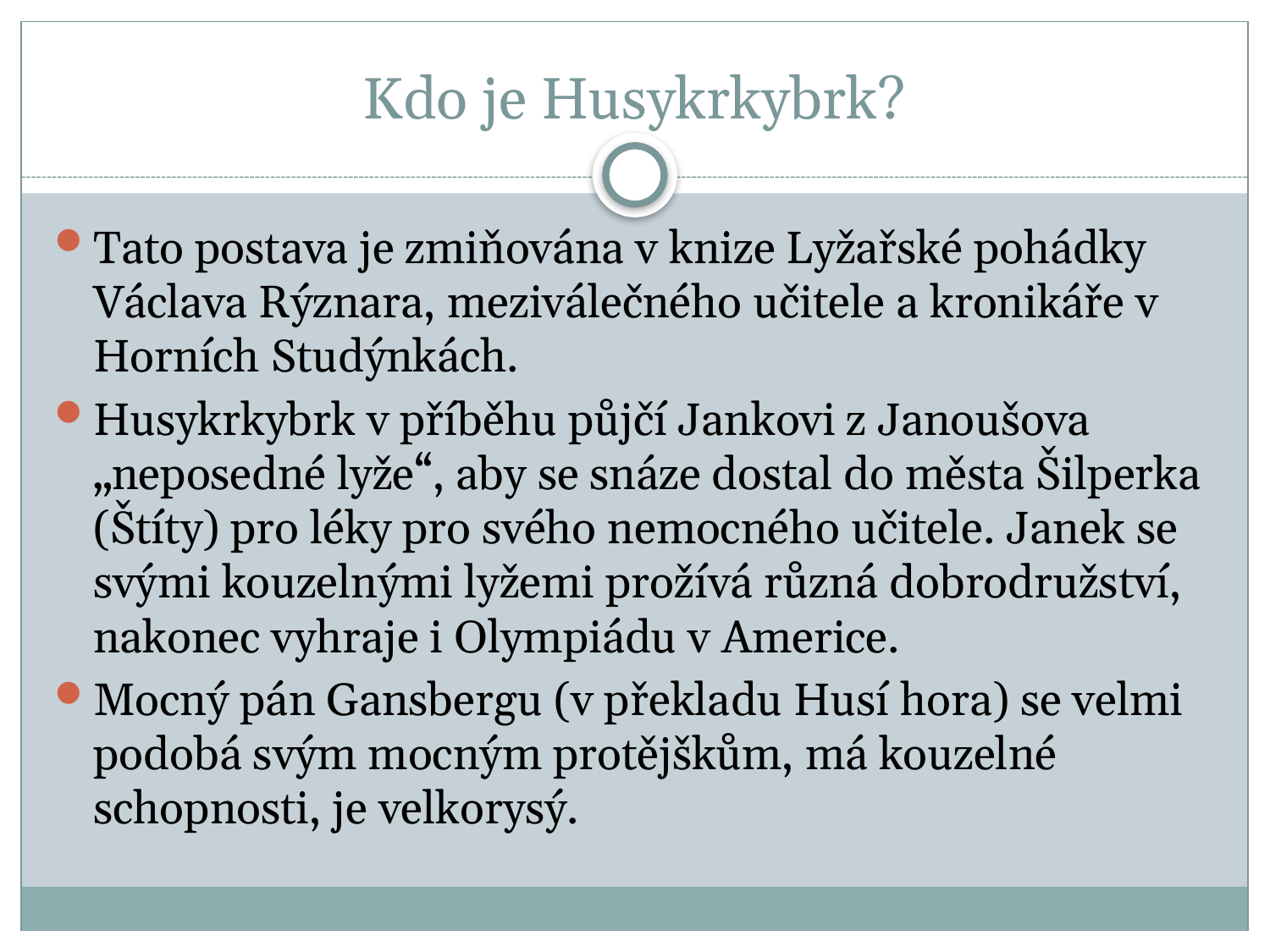

# Kdo je Husykrkybrk?
Tato postava je zmiňována v knize Lyžařské pohádky Václava Rýznara, meziválečného učitele a kronikáře v Horních Studýnkách.
Husykrkybrk v příběhu půjčí Jankovi z Janoušova „neposedné lyže“, aby se snáze dostal do města Šilperka (Štíty) pro léky pro svého nemocného učitele. Janek se svými kouzelnými lyžemi prožívá různá dobrodružství, nakonec vyhraje i Olympiádu v Americe.
Mocný pán Gansbergu (v překladu Husí hora) se velmi podobá svým mocným protějškům, má kouzelné schopnosti, je velkorysý.